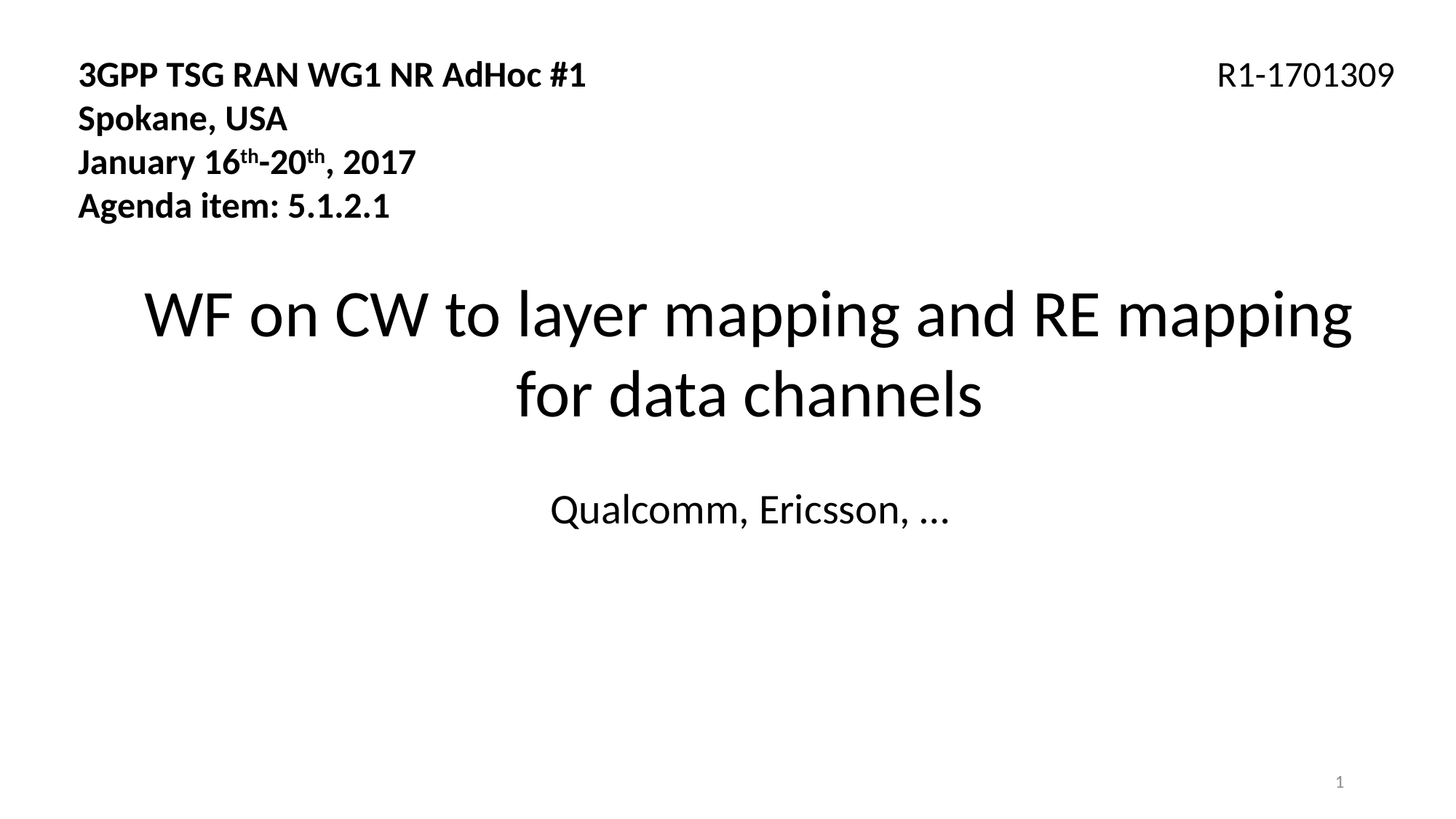

3GPP TSG RAN WG1 NR AdHoc #1                                                                             R1-1701309
Spokane, USA
January 16th-20th, 2017
Agenda item: 5.1.2.1
WF on CW to layer mapping and RE mapping for data channels

Qualcomm, Ericsson, …
1